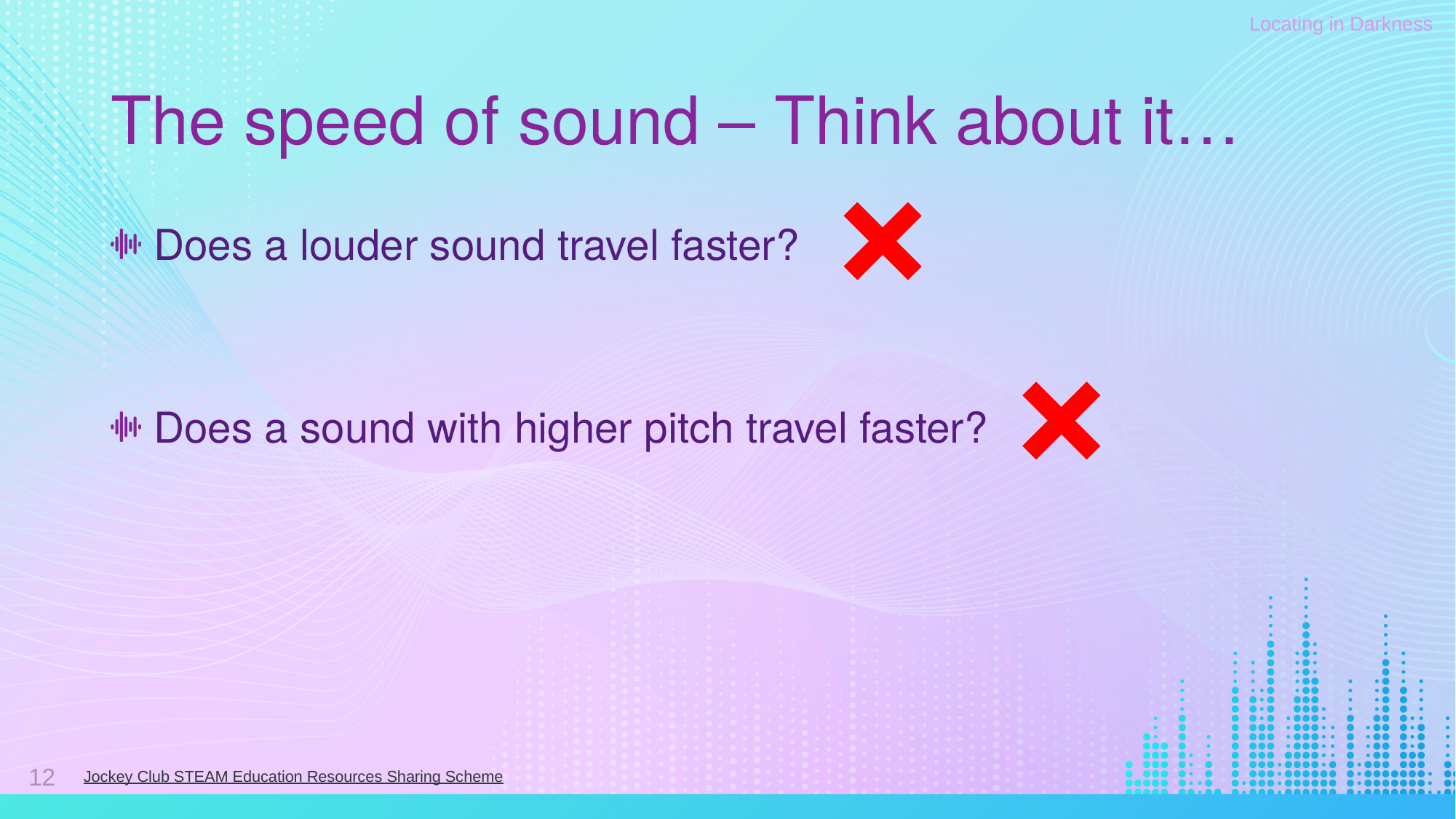

# The speed of sound – Think about it…

Does a louder sound travel faster?

Does a sound with higher pitch travel faster?

12